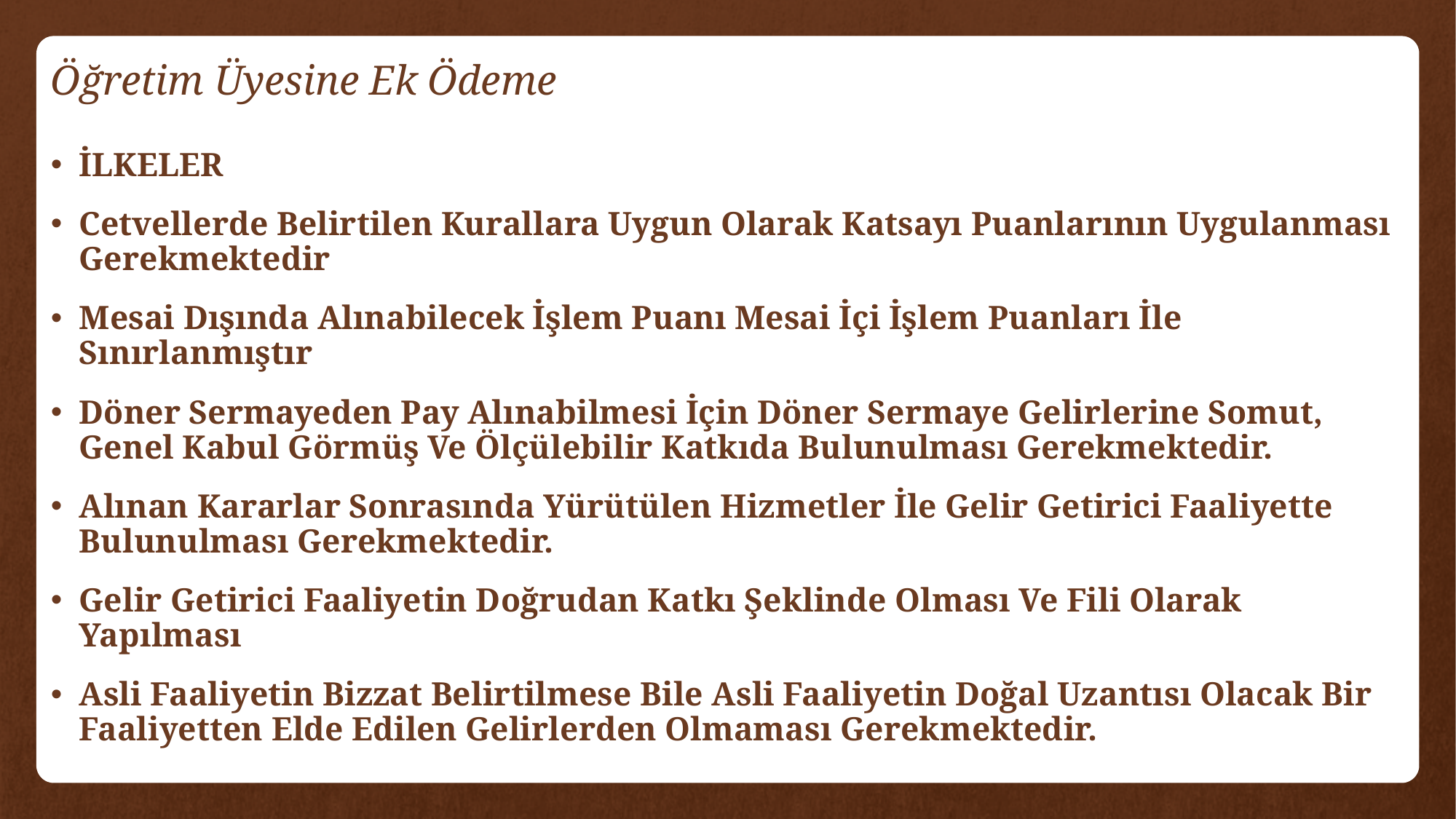

# Öğretim Üyesine Ek Ödeme
İLKELER
Cetvellerde Belirtilen Kurallara Uygun Olarak Katsayı Puanlarının Uygulanması Gerekmektedir
Mesai Dışında Alınabilecek İşlem Puanı Mesai İçi İşlem Puanları İle Sınırlanmıştır
Döner Sermayeden Pay Alınabilmesi İçin Döner Sermaye Gelirlerine Somut, Genel Kabul Görmüş Ve Ölçülebilir Katkıda Bulunulması Gerekmektedir.
Alınan Kararlar Sonrasında Yürütülen Hizmetler İle Gelir Getirici Faaliyette Bulunulması Gerekmektedir.
Gelir Getirici Faaliyetin Doğrudan Katkı Şeklinde Olması Ve Fili Olarak Yapılması
Asli Faaliyetin Bizzat Belirtilmese Bile Asli Faaliyetin Doğal Uzantısı Olacak Bir Faaliyetten Elde Edilen Gelirlerden Olmaması Gerekmektedir.